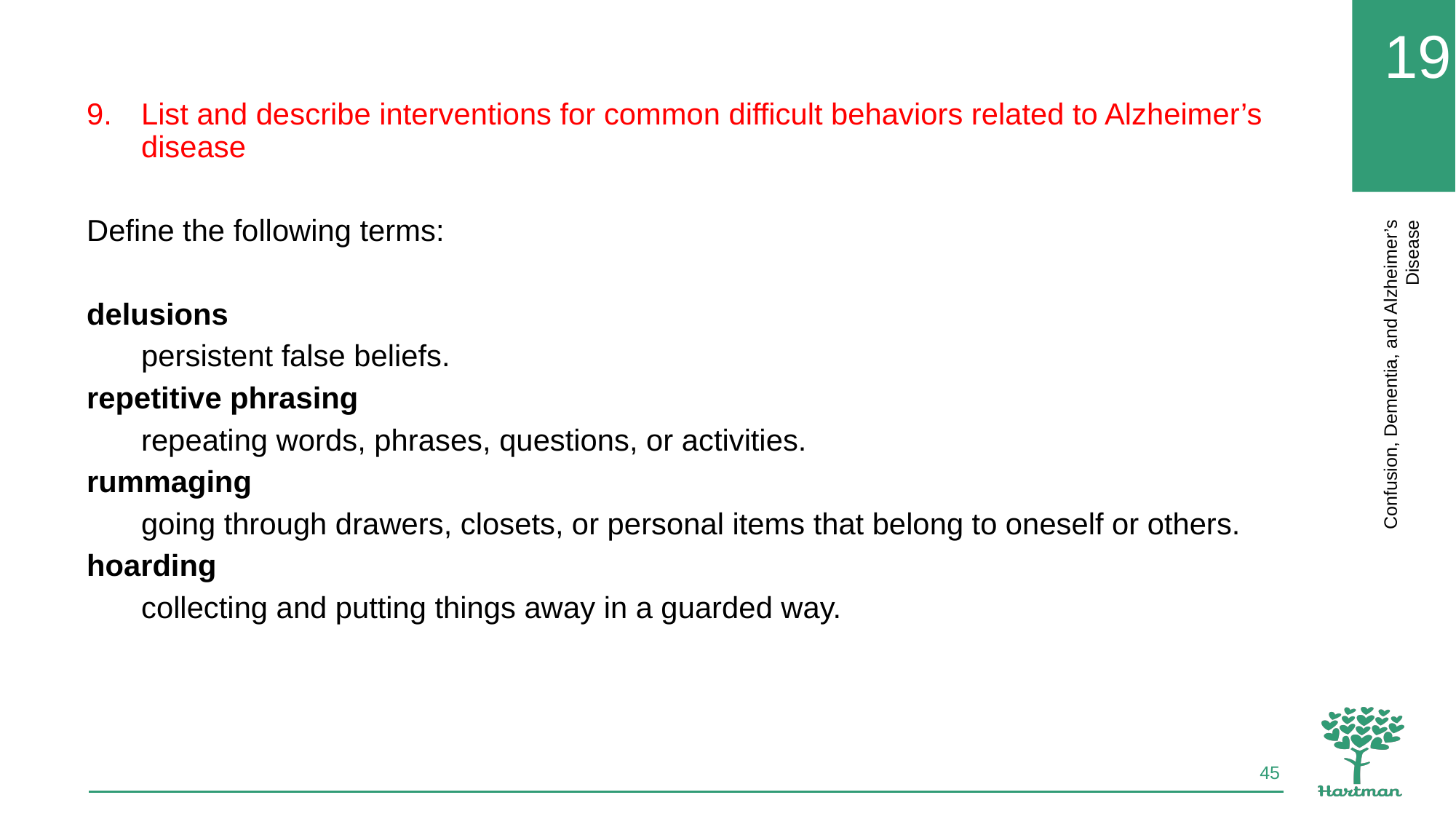

List and describe interventions for common difficult behaviors related to Alzheimer’s disease

Define the following terms:

delusions
persistent false beliefs.
repetitive phrasing
repeating words, phrases, questions, or activities.
rummaging
going through drawers, closets, or personal items that belong to oneself or others.
hoarding
collecting and putting things away in a guarded way.

45